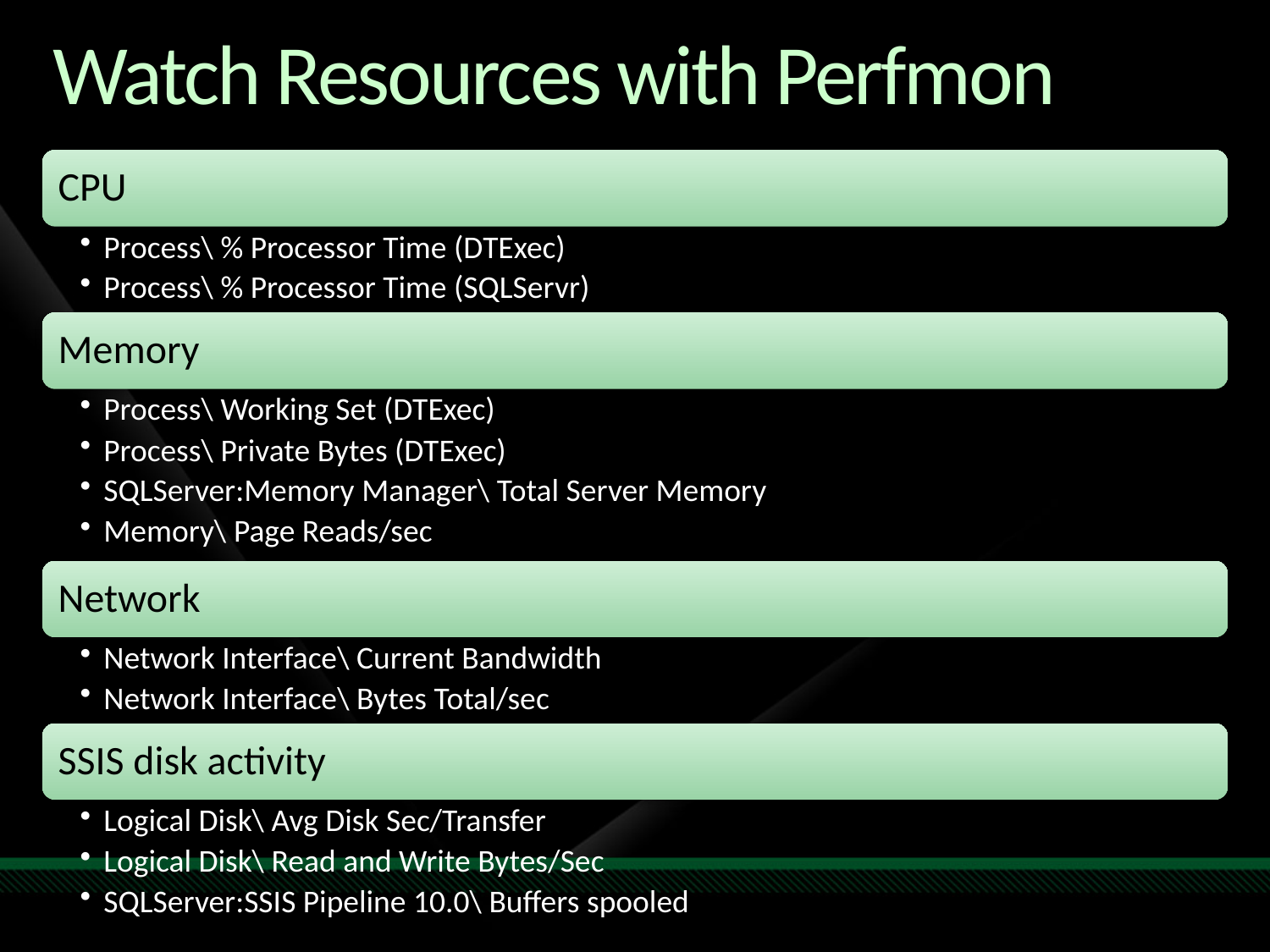

# Watch Resources with Perfmon
CPU
Process\ % Processor Time (DTExec)
Process\ % Processor Time (SQLServr)
Memory
Process\ Working Set (DTExec)
Process\ Private Bytes (DTExec)
SQLServer:Memory Manager\ Total Server Memory
Memory\ Page Reads/sec
Network
Network Interface\ Current Bandwidth
Network Interface\ Bytes Total/sec
SSIS disk activity
Logical Disk\ Avg Disk Sec/Transfer
Logical Disk\ Read and Write Bytes/Sec
SQLServer:SSIS Pipeline 10.0\ Buffers spooled